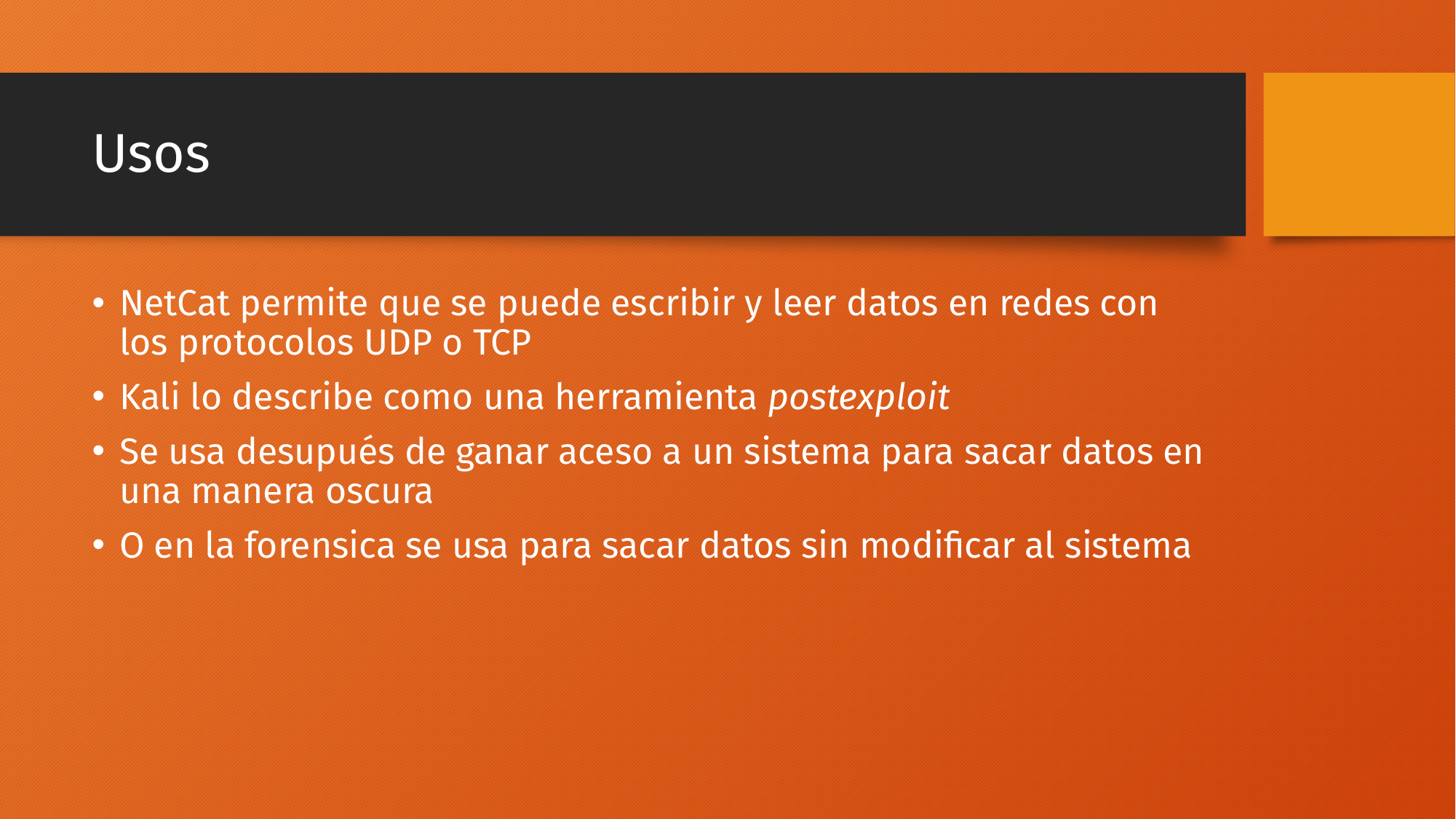

# Usos
NetCat permite que se puede escribir y leer datos en redes con los protocolos UDP o TCP
Kali lo describe como una herramienta postexploit
Se usa desupués de ganar aceso a un sistema para sacar datos en una manera oscura
O en la forensica se usa para sacar datos sin modificar al sistema